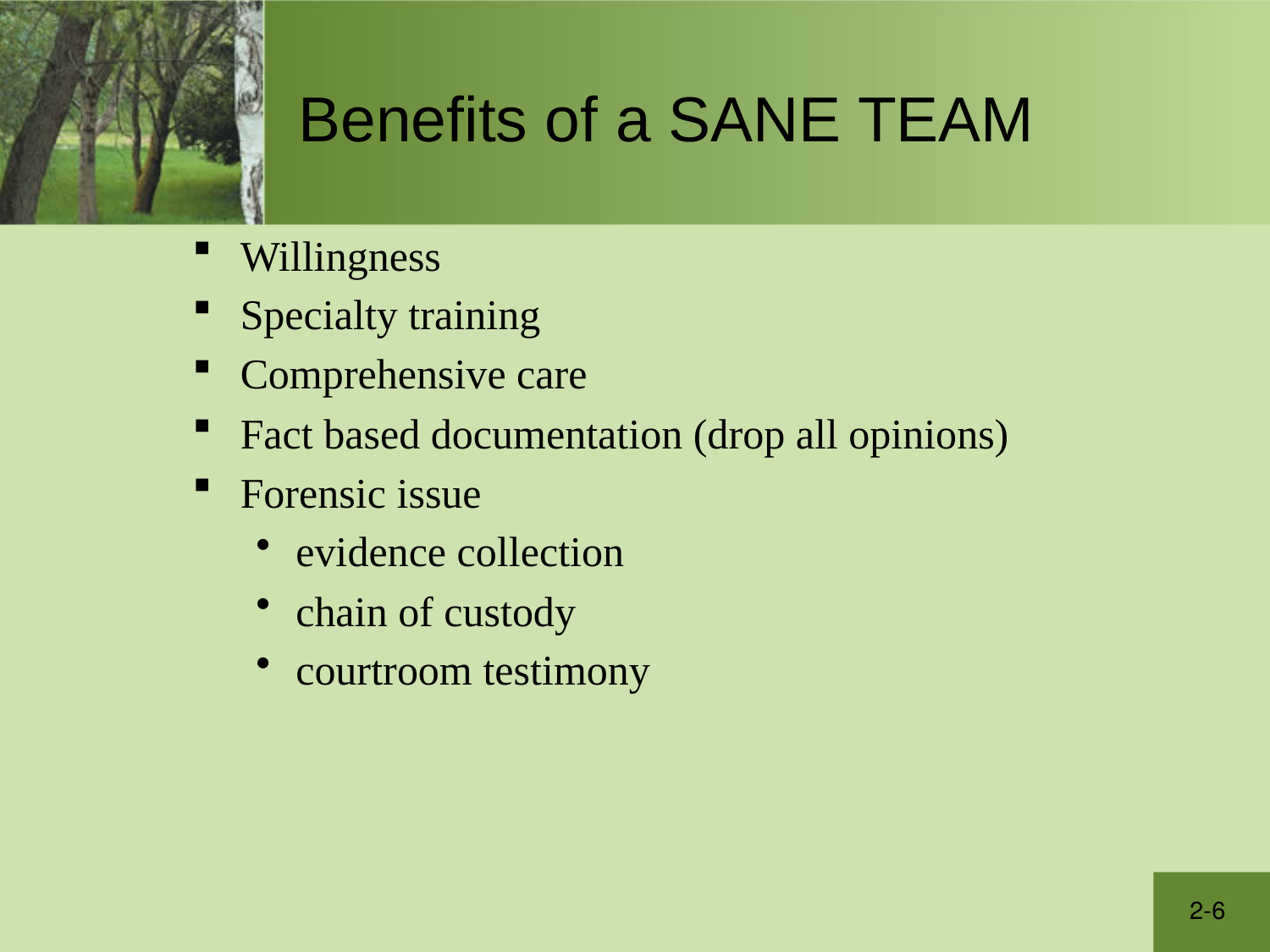

# Benefits of a SANE TEAM
Willingness
Specialty training
Comprehensive care
Fact based documentation (drop all opinions)
Forensic issue
evidence collection
chain of custody
courtroom testimony
2-6